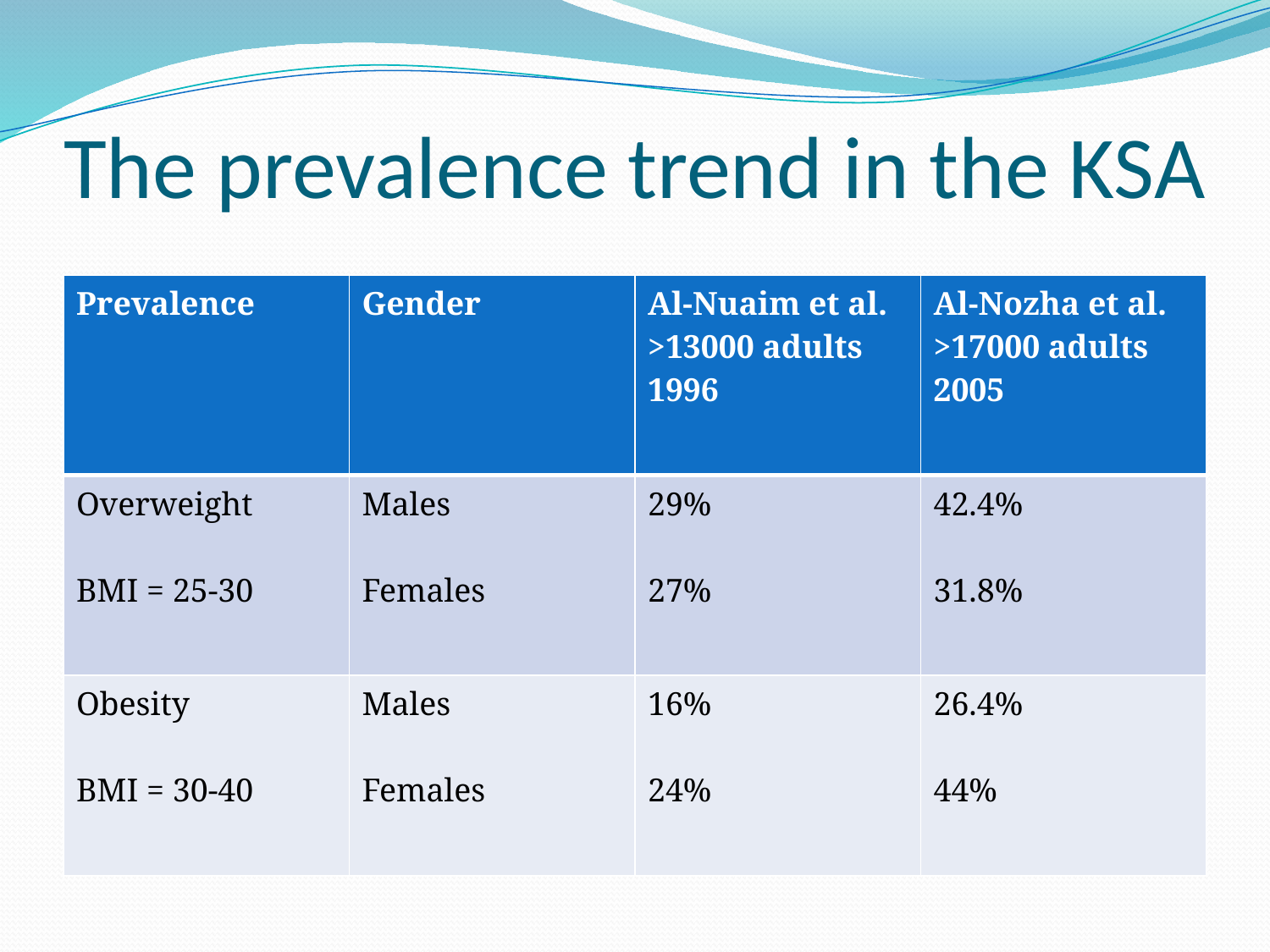

# The prevalence trend in the KSA
| Prevalence | Gender | Al-Nuaim et al. >13000 adults 1996 | Al-Nozha et al. >17000 adults 2005 |
| --- | --- | --- | --- |
| Overweight BMI = 25-30 | Males Females | 29% 27% | 42.4% 31.8% |
| Obesity BMI = 30-40 | Males Females | 16% 24% | 26.4% 44% |